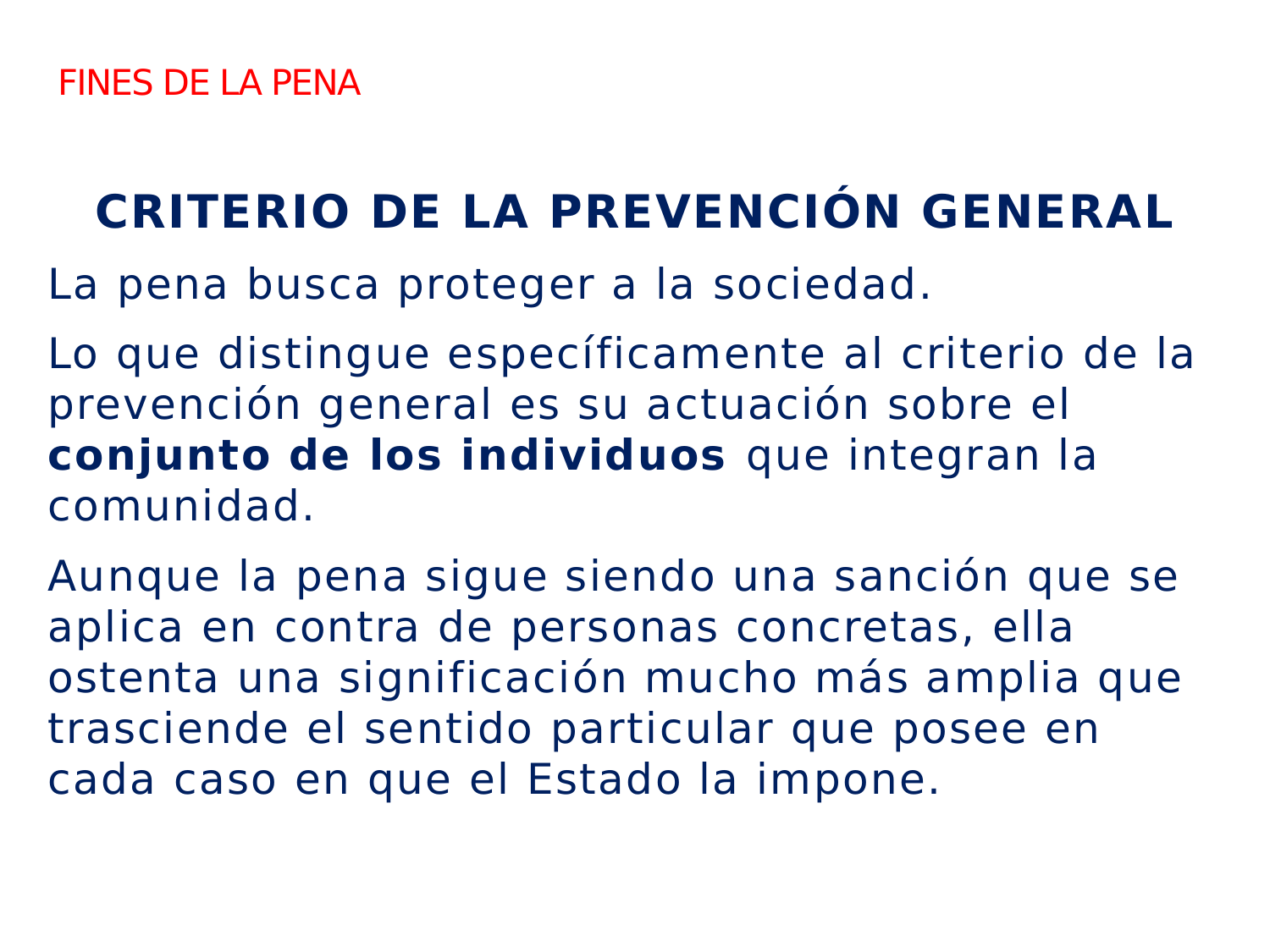

# FINES DE LA pena
CRITERIO DE LA PREVENCIÓN GENERAL
La pena busca proteger a la sociedad.
Lo que distingue específicamente al criterio de la prevención general es su actuación sobre el conjunto de los individuos que integran la comunidad.
Aunque la pena sigue siendo una sanción que se aplica en contra de personas concretas, ella ostenta una significación mucho más amplia que trasciende el sentido particular que posee en cada caso en que el Estado la impone.

14
Sebastian Valenzuela A. /El Salvador /Marzo 2013